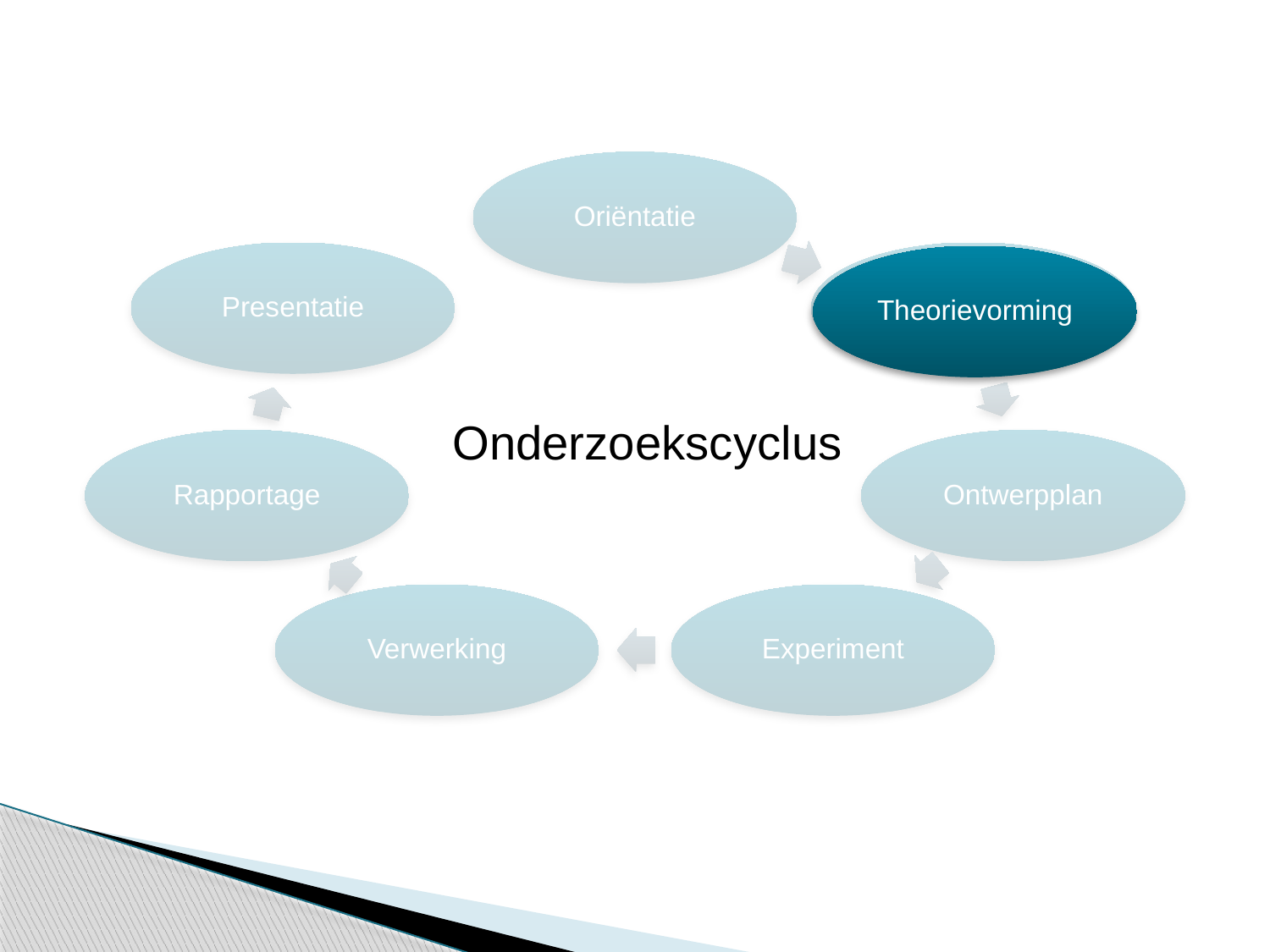

Oriëntatie

Theorievorming

Ontwerpplan

Experiment

Verwerking

Rapportage

Presentatie

Theorievorming
Onderzoekscyclus